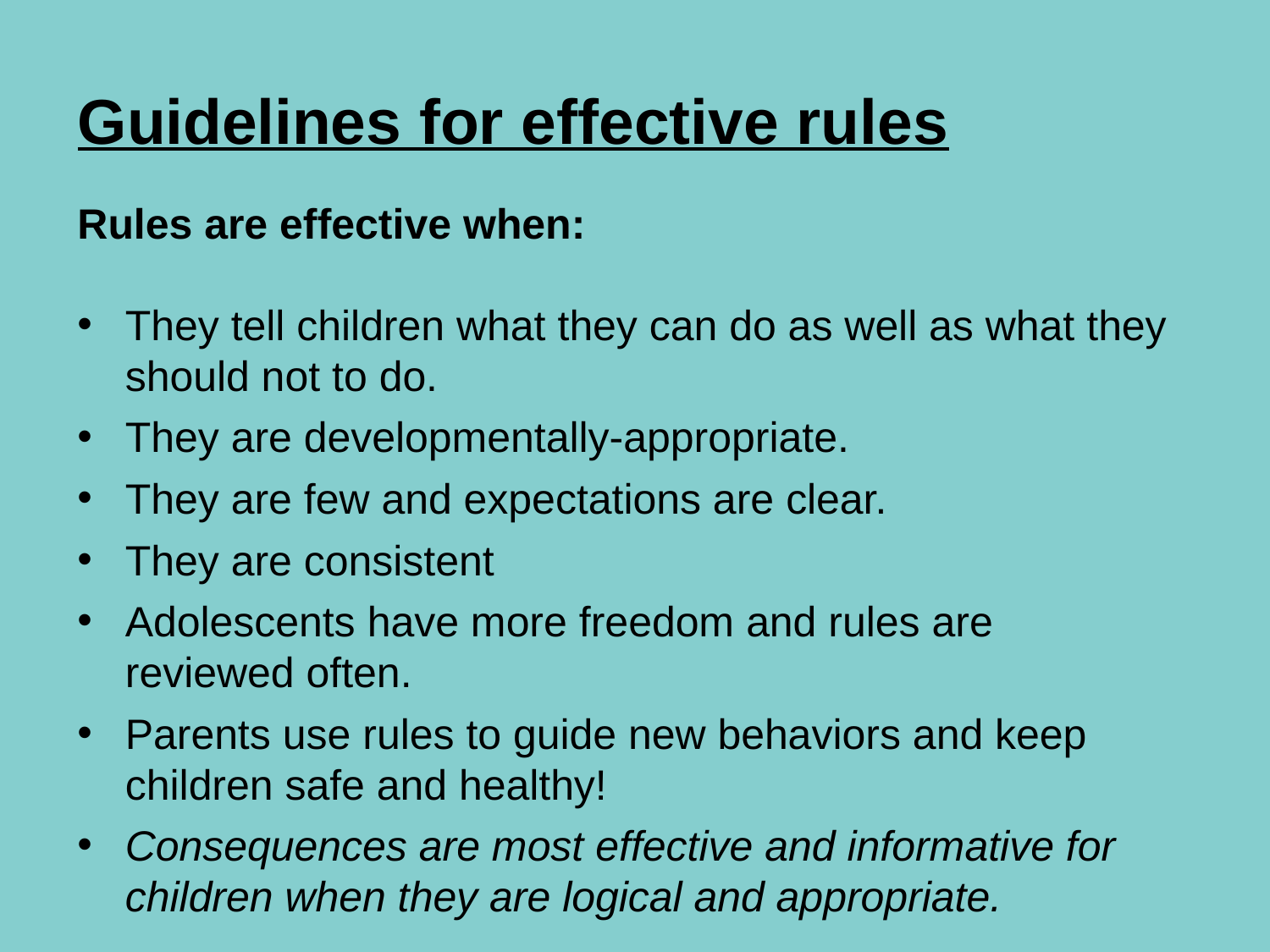

# Guidelines for effective rules
Rules are effective when:

They tell children what they can do as well as what they should not to do.
They are developmentally-appropriate.
They are few and expectations are clear.
They are consistent
Adolescents have more freedom and rules are reviewed often.
Parents use rules to guide new behaviors and keep children safe and healthy!
Consequences are most effective and informative for children when they are logical and appropriate.